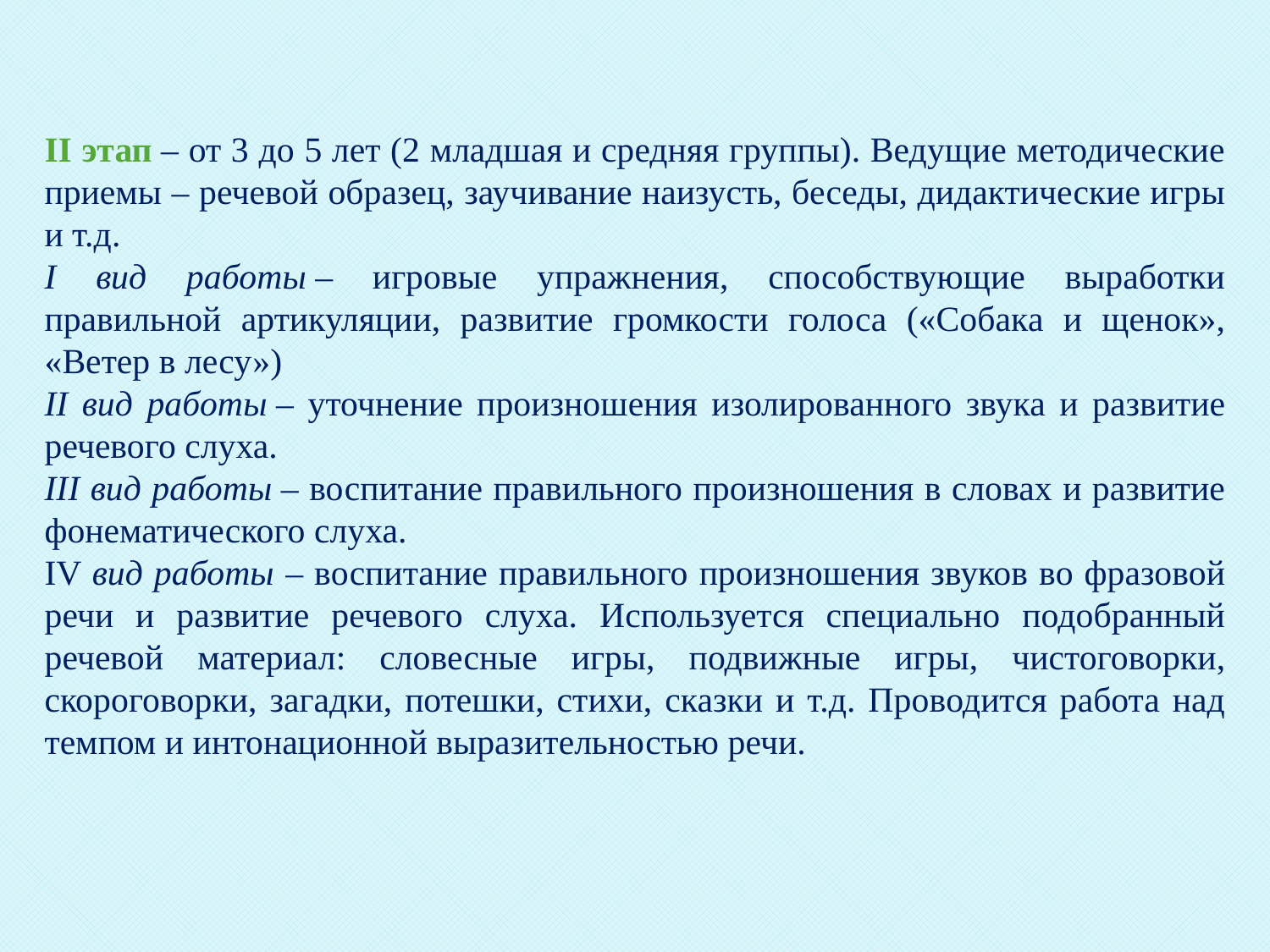

II этап – от 3 до 5 лет (2 младшая и средняя группы). Ведущие методические приемы – речевой образец, заучивание наизусть, беседы, дидактические игры и т.д.
I вид работы – игровые упражнения, способствующие выработки правильной артикуляции, развитие громкости голоса («Собака и щенок», «Ветер в лесу»)
II вид работы – уточнение произношения изолированного звука и развитие речевого слуха.
III вид работы – воспитание правильного произношения в словах и развитие фонематического слуха.
IV вид работы – воспитание правильного произношения звуков во фразовой речи и развитие речевого слуха. Используется специально подобранный речевой материал: словесные игры, подвижные игры, чистоговорки, скороговорки, загадки, потешки, стихи, сказки и т.д. Проводится работа над темпом и интонационной выразительностью речи.